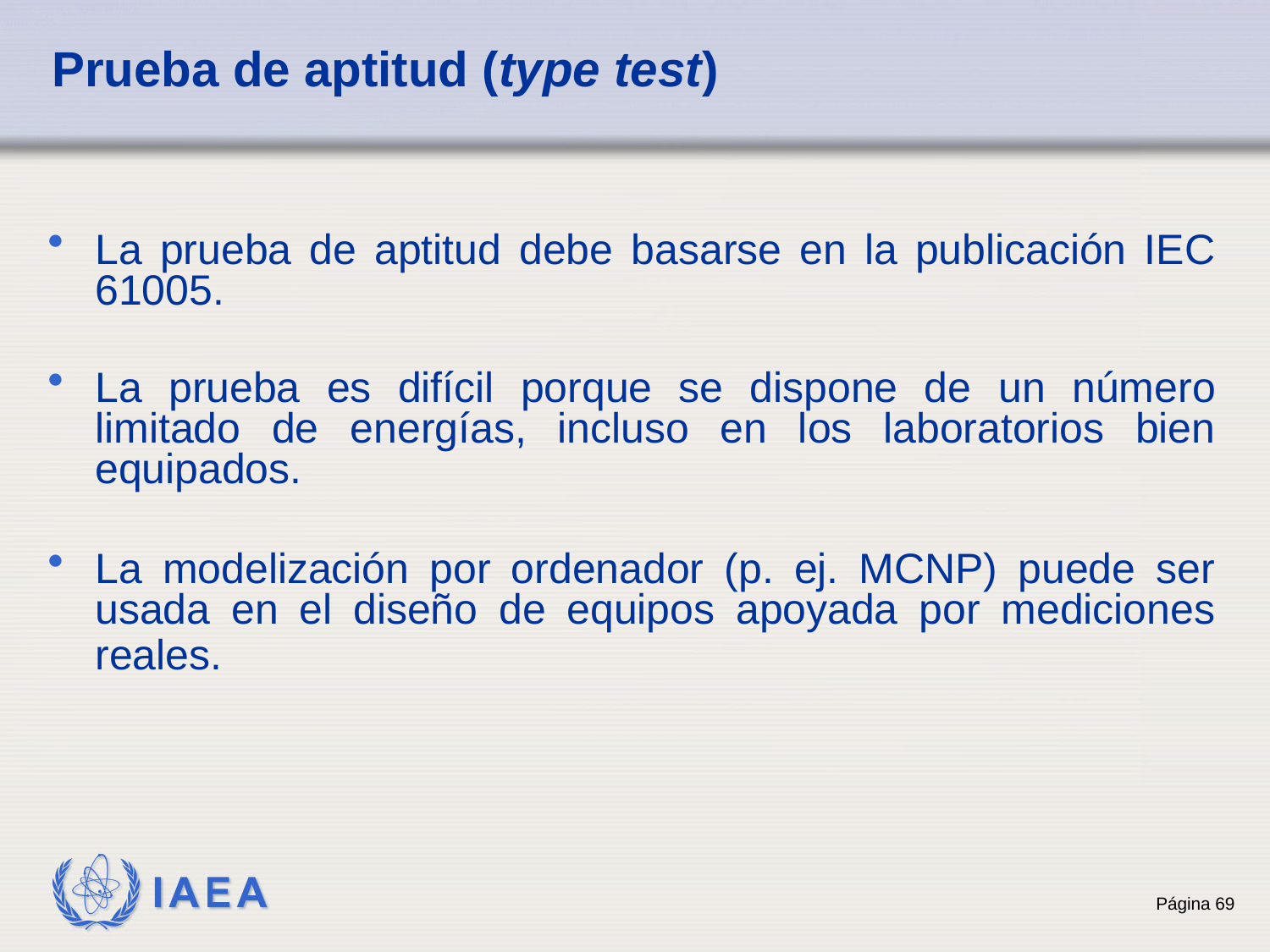

# Prueba de aptitud (type test)

La prueba de aptitud debe basarse en la publicación IEC 61005.

La prueba es difícil porque se dispone de un número limitado de energías, incluso en los laboratorios bien equipados.

La modelización por ordenador (p. ej. MCNP) puede ser usada en el diseño de equipos apoyada por mediciones reales.

69